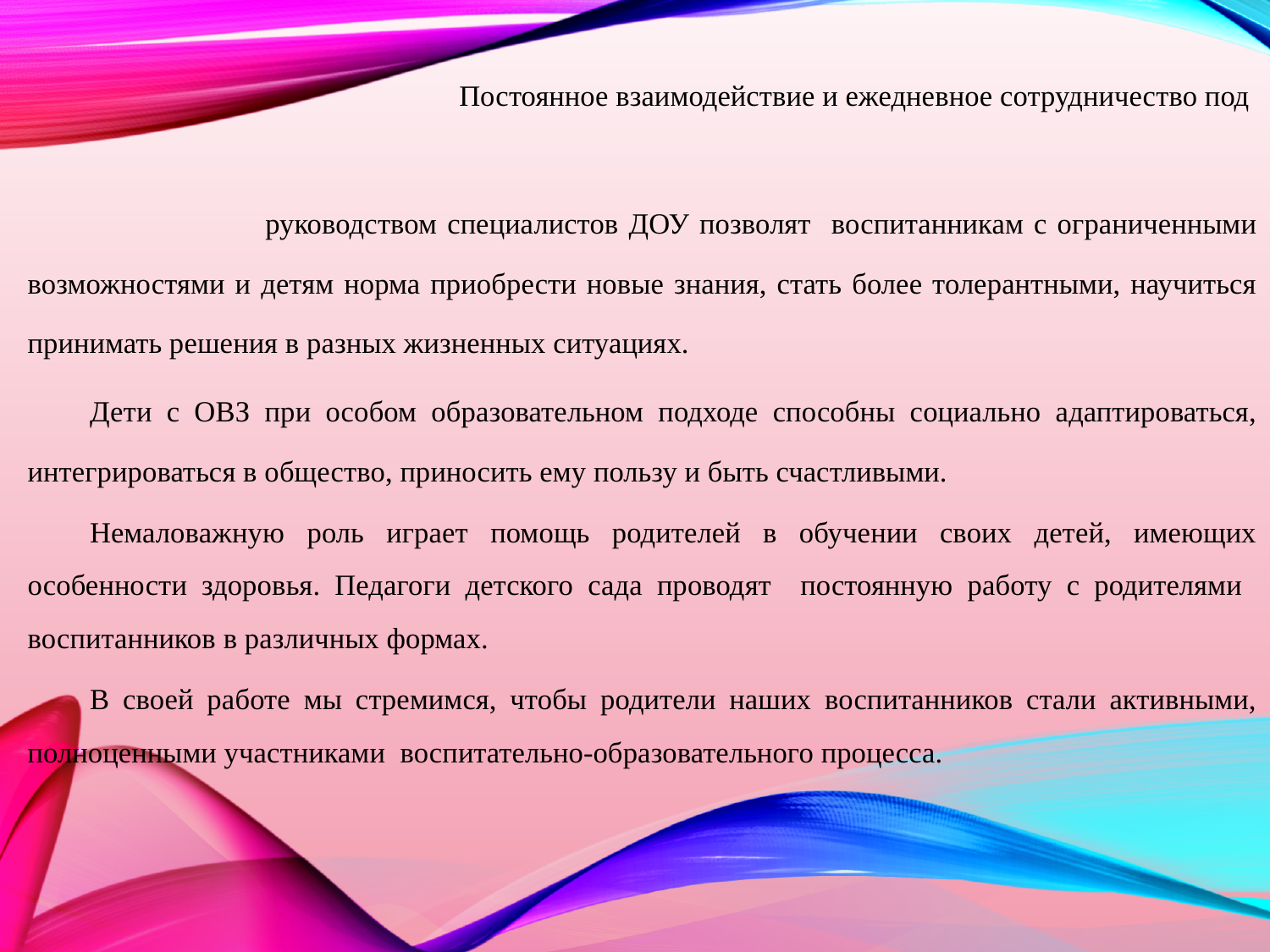

Постоянное взаимодействие и ежедневное сотрудничество под
                       руководством специалистов ДОУ позволят  воспитанникам с ограниченными возможностями и детям норма приобрести новые знания, стать более толерантными, научиться принимать решения в разных жизненных ситуациях.
	Дети с ОВЗ при особом образовательном подходе способны социально адаптироваться, интегрироваться в общество, приносить ему пользу и быть счастливыми.
	Немаловажную роль играет помощь родителей в обучении своих детей, имеющих особенности здоровья. Педагоги детского сада проводят  постоянную работу с родителями  воспитанников в различных формах.
	В своей работе мы стремимся, чтобы родители наших воспитанников стали активными, полноценными участниками  воспитательно-образовательного процесса.